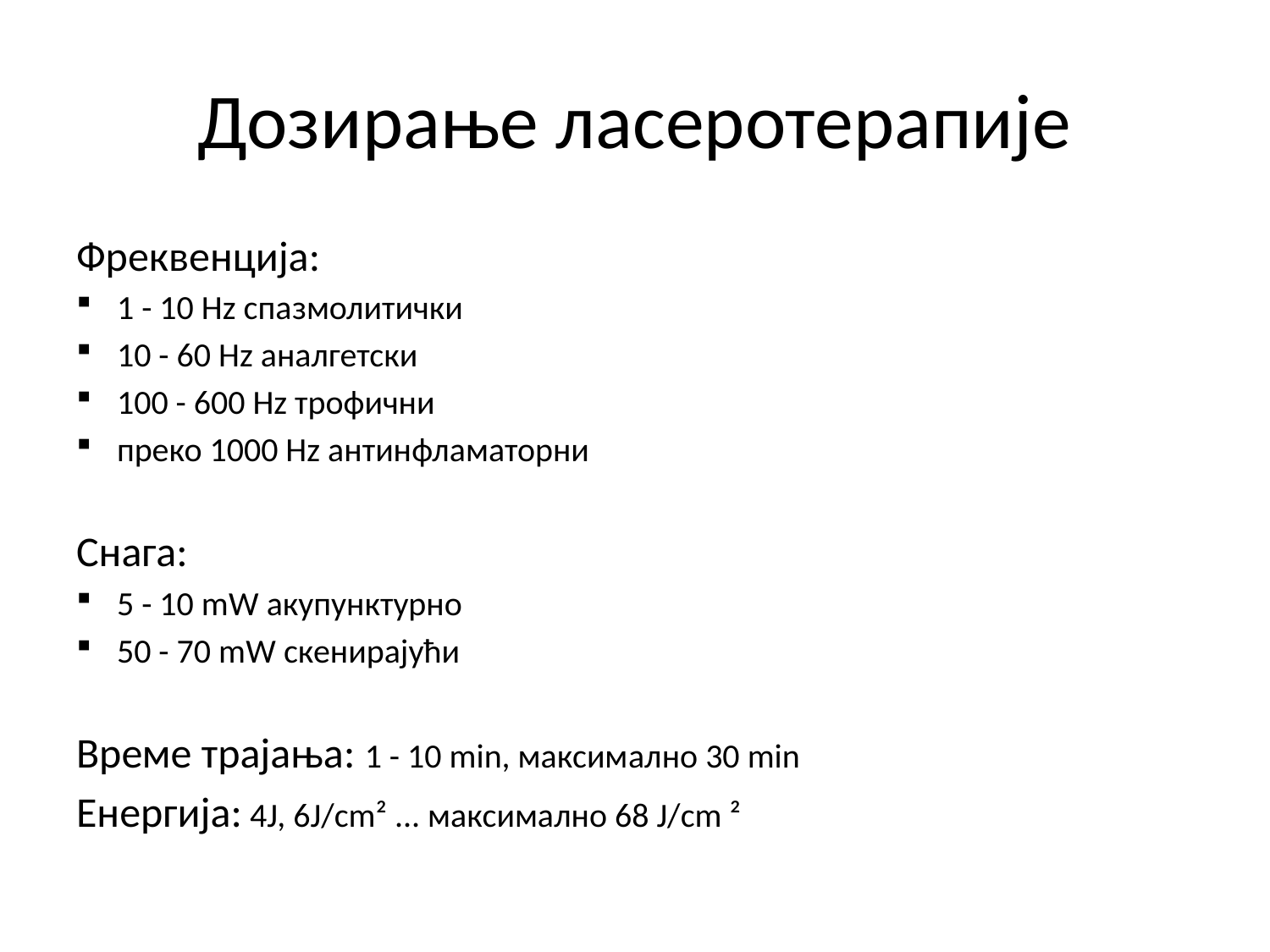

# Дозирање ласеротерапије
Фреквенција:
1 - 10 Hz спазмолитички
10 - 60 Hz аналгетски
100 - 600 Hz трофични
преко 1000 Hz антинфламаторни

Снага:
5 - 10 mW акупунктурно
50 - 70 mW скенирајући

Време трајања: 1 - 10 min, максимално 30 min
Енергија: 4Ј, 6Ј/cm² ... максимално 68 Ј/cm ²